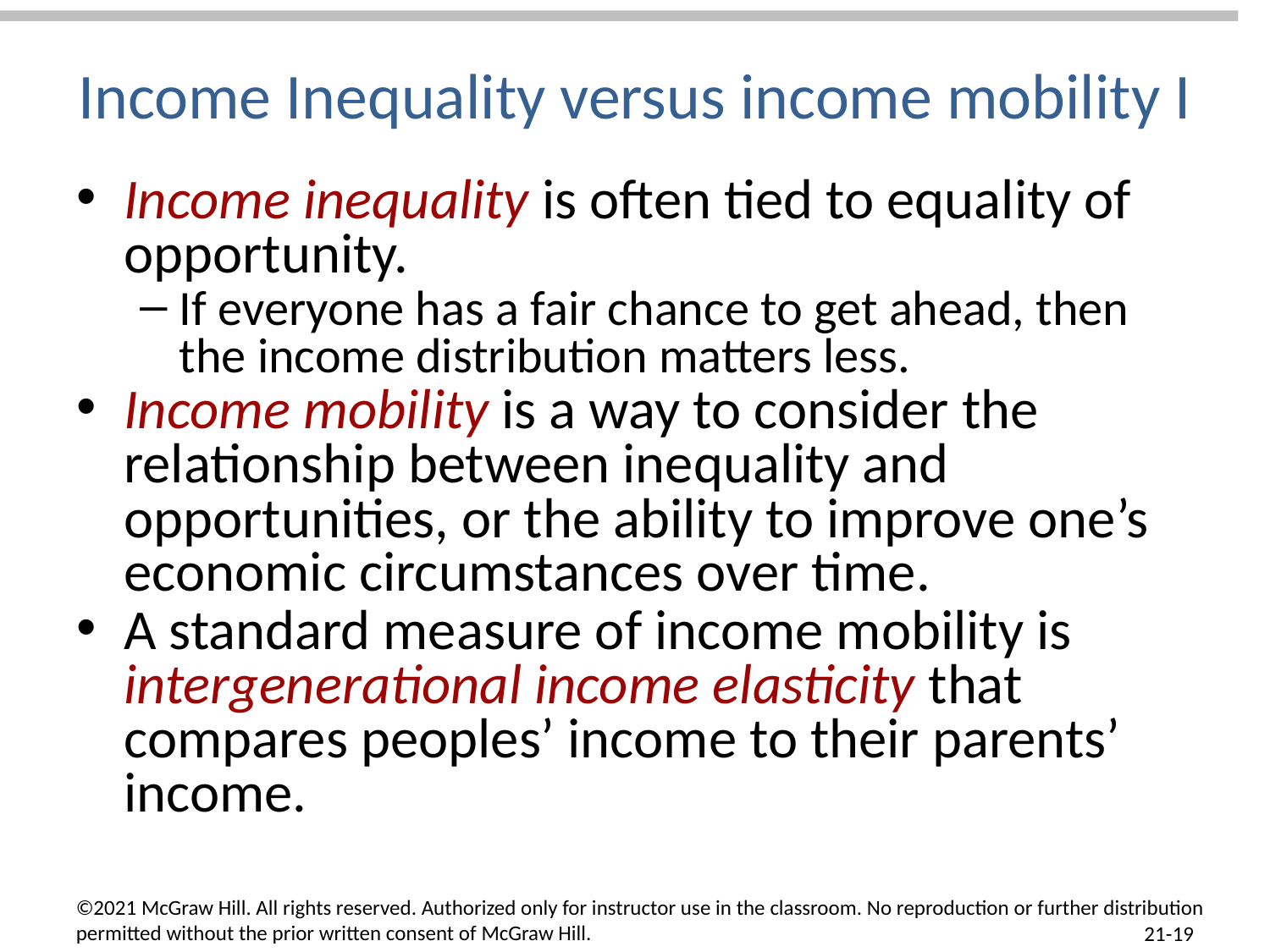

# Income Inequality versus income mobility I
Income inequality is often tied to equality of opportunity.
If everyone has a fair chance to get ahead, then the income distribution matters less.
Income mobility is a way to consider the relationship between inequality and opportunities, or the ability to improve one’s economic circumstances over time.
A standard measure of income mobility is intergenerational income elasticity that compares peoples’ income to their parents’ income.